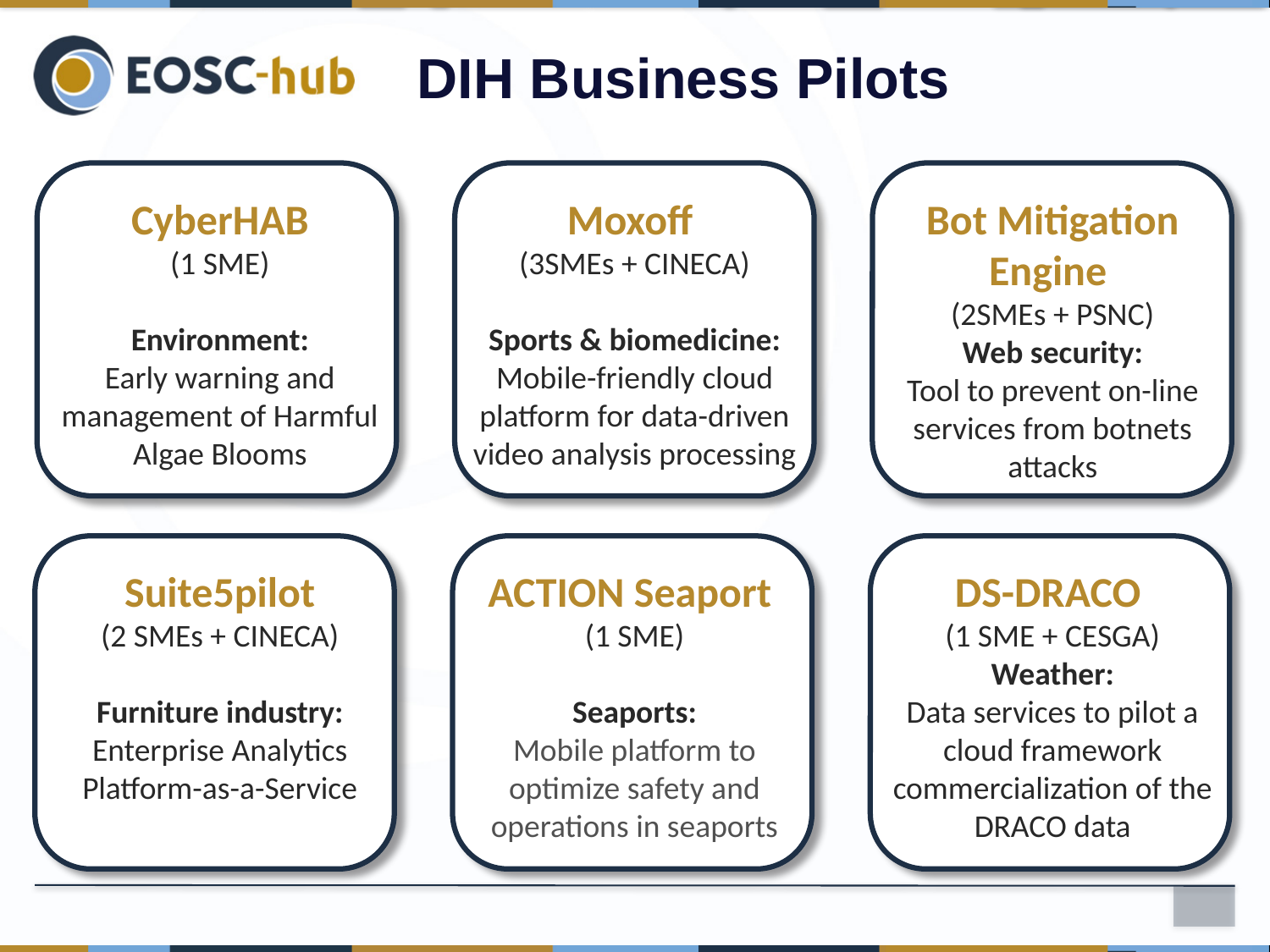

DIH Business Pilots

CyberHAB
(1 SME)

Environment:
Early warning and management of Harmful Algae Blooms
Moxoff
(3SMEs + CINECA)

Sports & biomedicine:
Mobile-friendly cloud platform for data-driven video analysis processing
Bot Mitigation Engine
(2SMEs + PSNC)
Web security:
Tool to prevent on-line services from botnets attacks

Suite5pilot
(2 SMEs + CINECA)

Furniture industry:
Enterprise Analytics Platform-as-a-Service
ACTION Seaport
(1 SME)

Seaports:
Mobile platform to optimize safety and operations in seaports
DS-DRACO
(1 SME + CESGA)
Weather:
Data services to pilot a cloud framework commercialization of the DRACO data